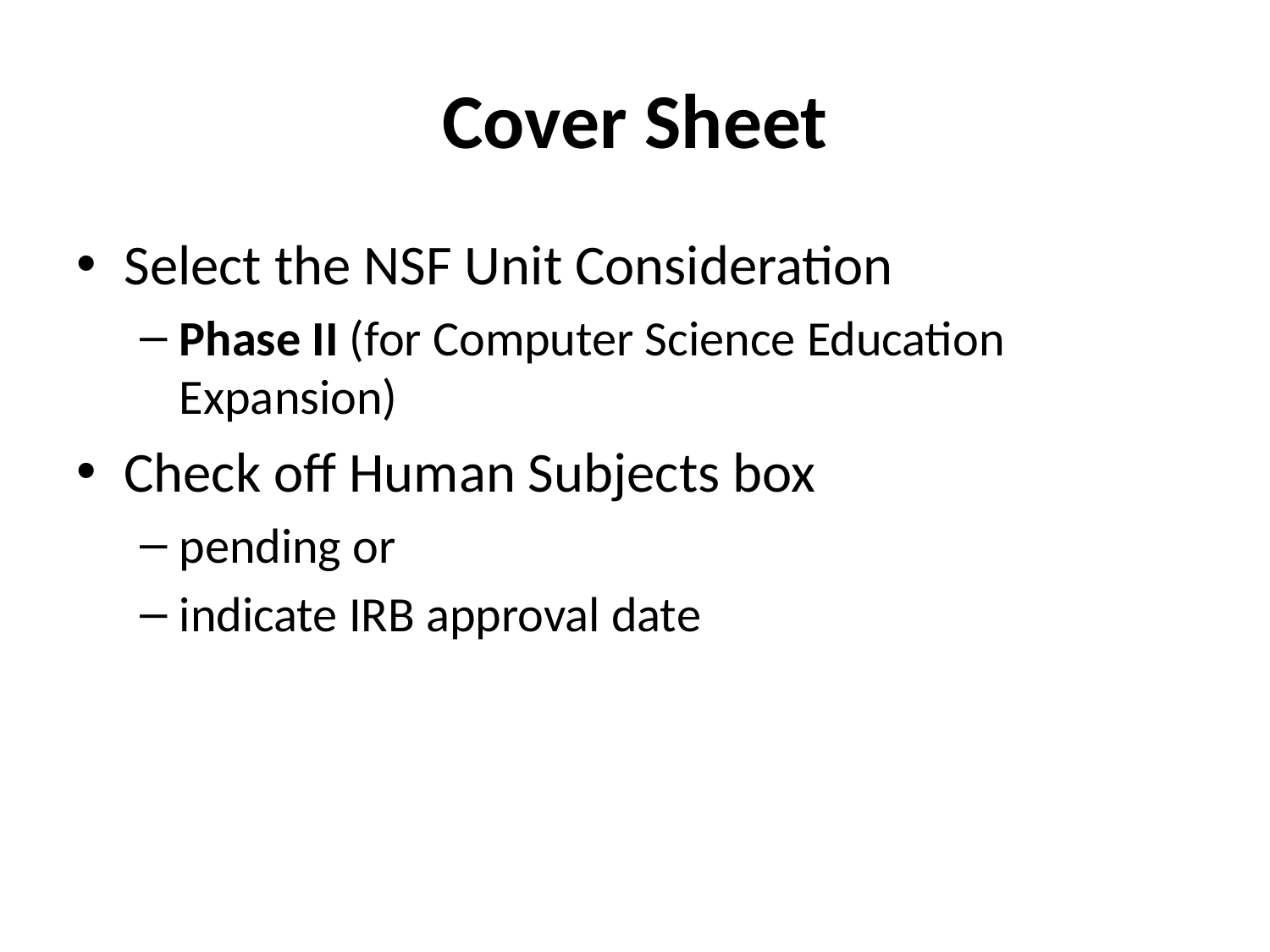

# Cover Sheet
Select the NSF Unit Consideration
Phase II (for Computer Science Education Expansion)
Check off Human Subjects box
pending or
indicate IRB approval date